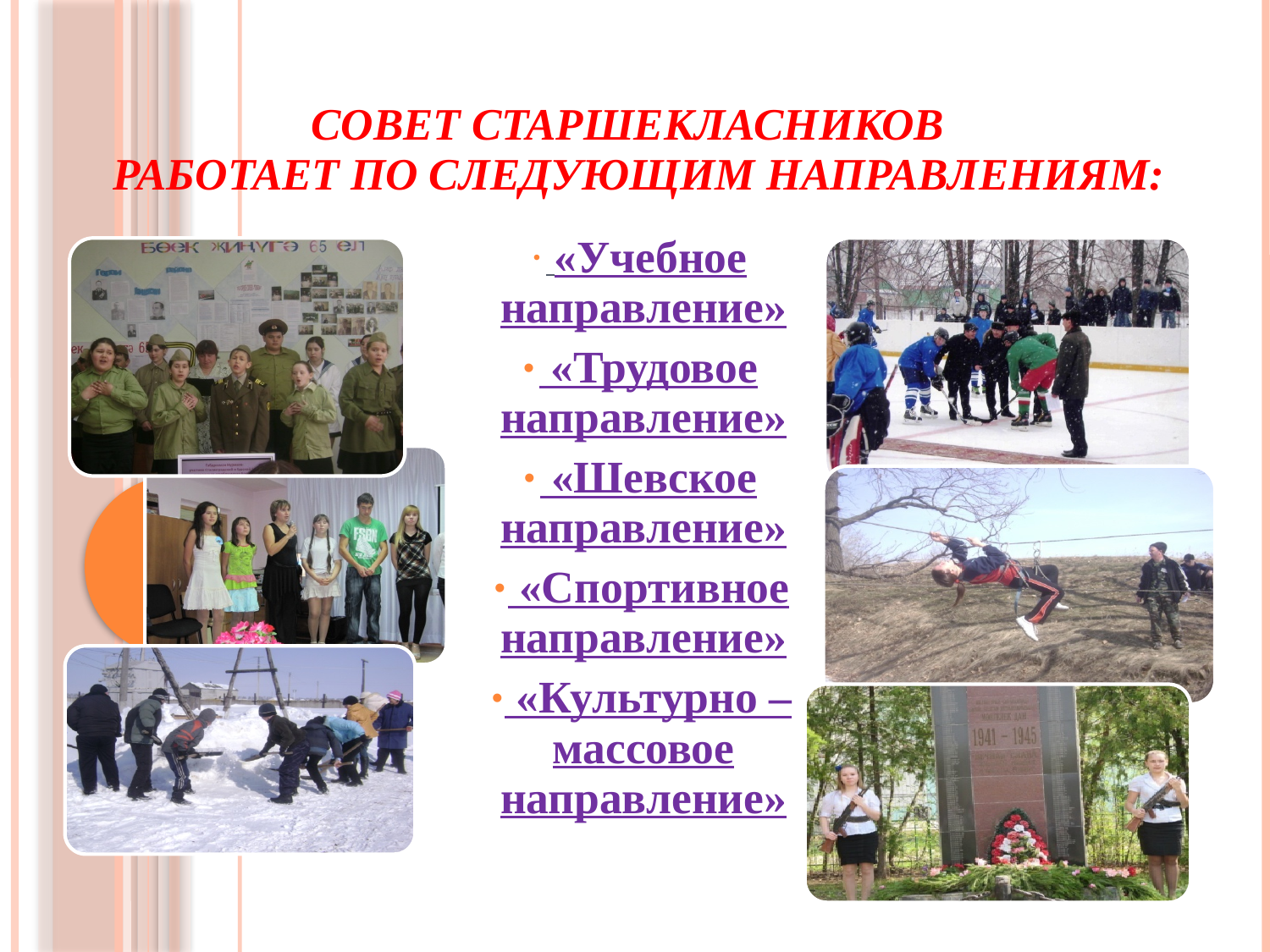

# Совет Старшекласников работает по следующим направлениям:
 «Учебное направление»
 «Трудовое направление»
 «Шевское направление»
 «Спортивное направление»
 «Культурно – массовое направление»